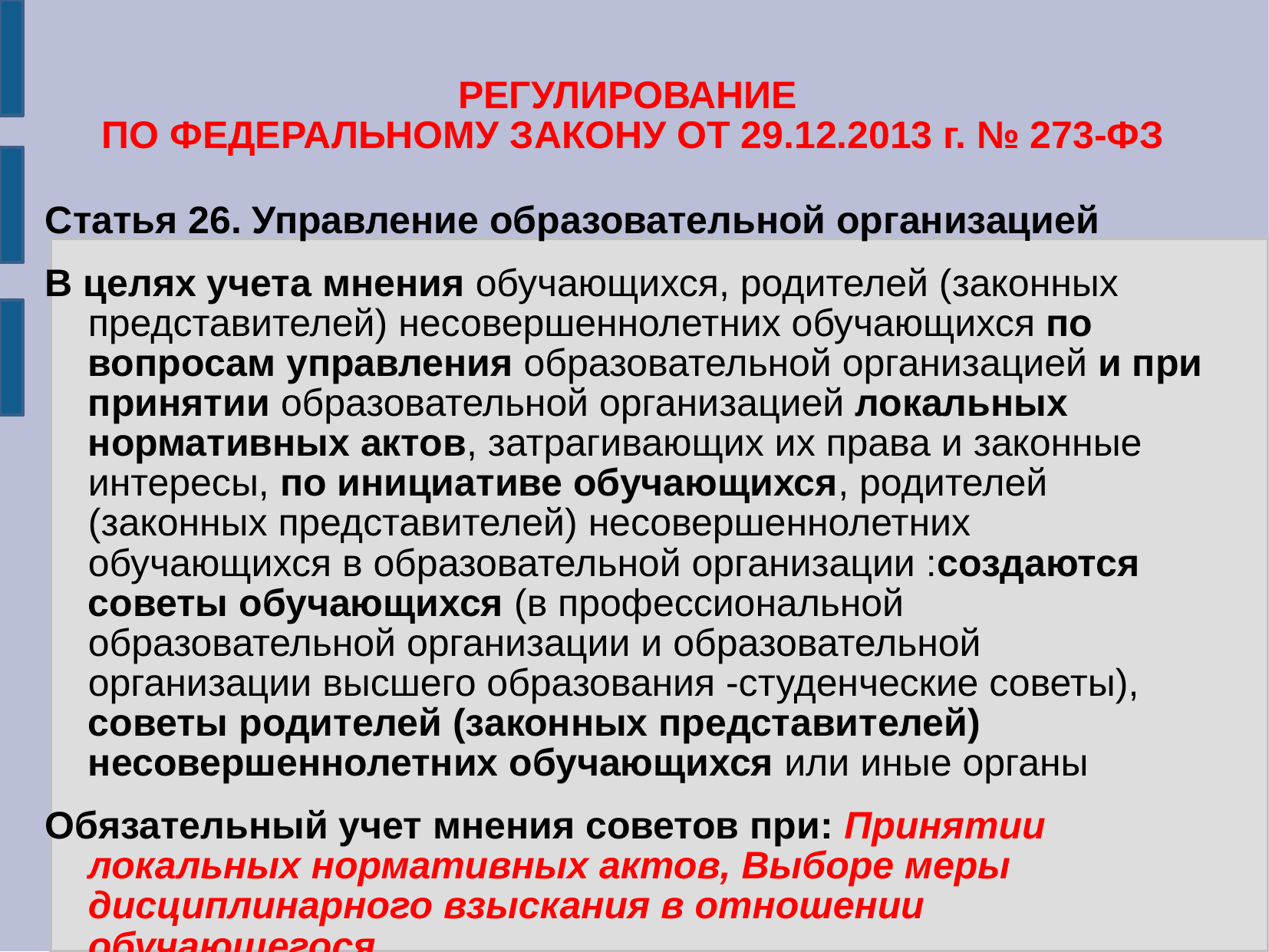

# РЕГУЛИРОВАНИЕ ПО ФЕДЕРАЛЬНОМУ ЗАКОНУ ОТ 29.12.2013 г. № 273-ФЗ
Статья 26. Управление образовательной организацией
В целях учета мнения обучающихся, родителей (законных представителей) несовершеннолетних обучающихся по вопросам управления образовательной организацией и при принятии образовательной организацией локальных нормативных актов, затрагивающих их права и законные интересы, по инициативе обучающихся, родителей (законных представителей) несовершеннолетних обучающихся в образовательной организации :создаются советы обучающихся (в профессиональной образовательной организации и образовательной организации высшего образования -студенческие советы), советы родителей (законных представителей) несовершеннолетних обучающихся или иные органы
Обязательный учет мнения советов при: Принятии локальных нормативных актов, Выборе меры дисциплинарного взыскания в отношении обучающегося